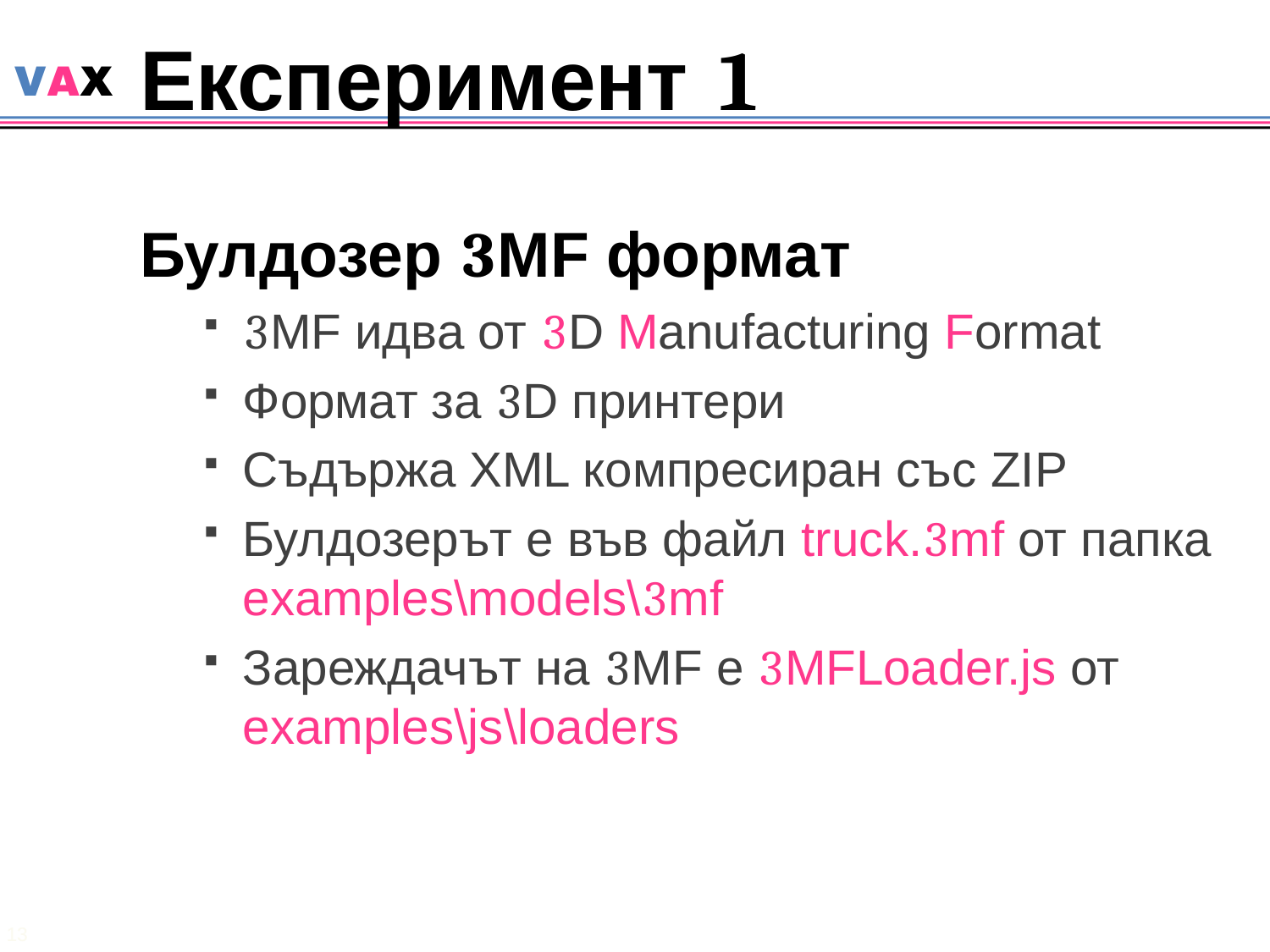

# Експеримент 1
Булдозер 3MF формат
3MF идва от 3D Manufacturing Format
Формат за 3D принтери
Съдържа XML компресиран със ZIP
Булдозерът е във файл truck.3mf от папка examples\models\3mf
Зареждачът на 3MF е 3MFLoader.js от examples\js\loaders